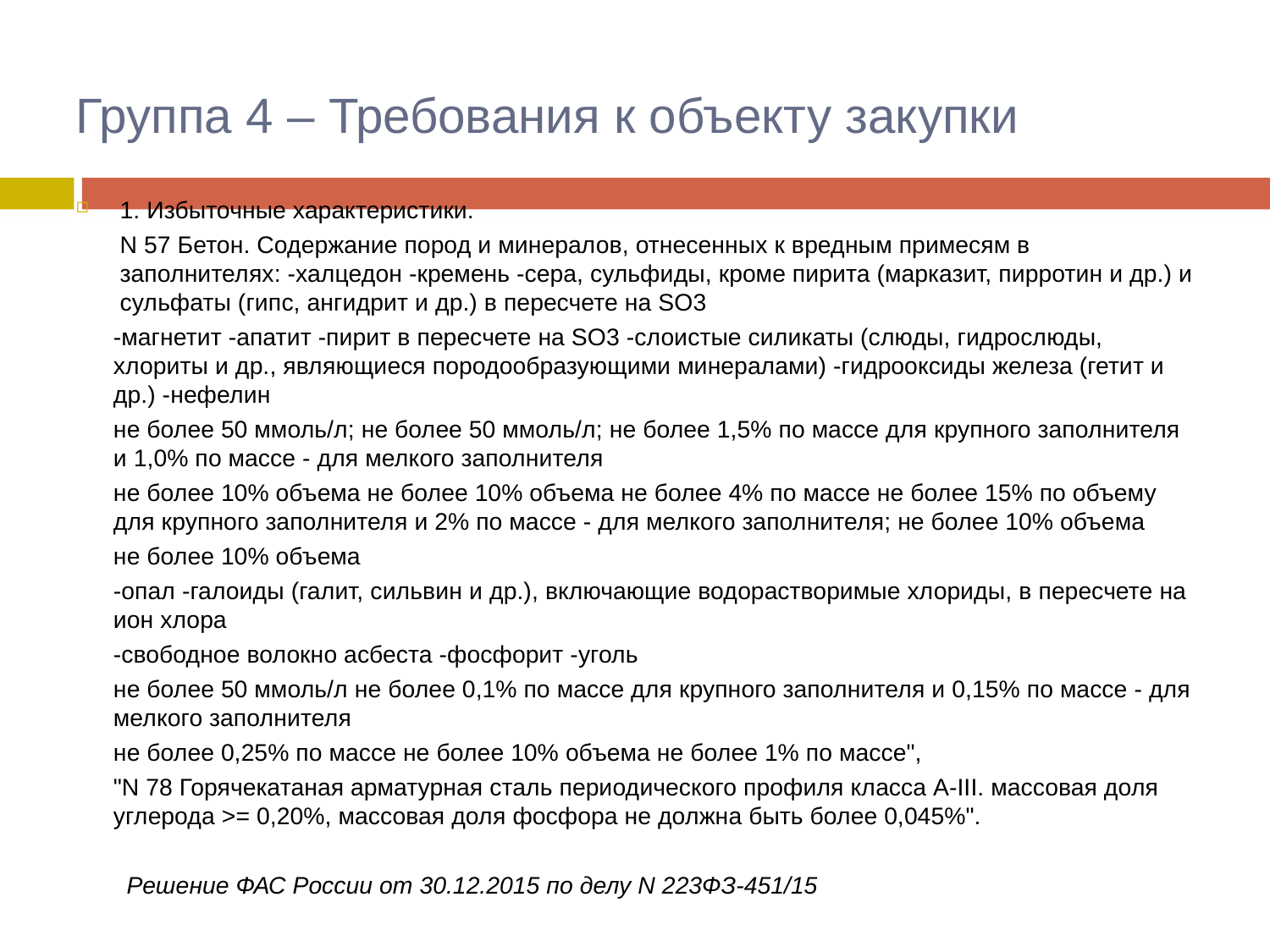

# Группа 4 – Требования к объекту закупки

1. Избыточные характеристики.
	N 57 Бетон. Содержание пород и минералов, отнесенных к вредным примесям в заполнителях: -халцедон -кремень -сера, сульфиды, кроме пирита (марказит, пирротин и др.) и сульфаты (гипс, ангидрит и др.) в пересчете на SO3
-магнетит -апатит -пирит в пересчете на SO3 -слоистые силикаты (слюды, гидрослюды, хлориты и др., являющиеся породообразующими минералами) -гидрооксиды железа (гетит и др.) -нефелин
не более 50 ммоль/л; не более 50 ммоль/л; не более 1,5% по массе для крупного заполнителя и 1,0% по массе - для мелкого заполнителя
не более 10% объема не более 10% объема не более 4% по массе не более 15% по объему для крупного заполнителя и 2% по массе - для мелкого заполнителя; не более 10% объема
не более 10% объема
-опал -галоиды (галит, сильвин и др.), включающие водорастворимые хлориды, в пересчете на ион хлора
-свободное волокно асбеста -фосфорит -уголь
не более 50 ммоль/л не более 0,1% по массе для крупного заполнителя и 0,15% по массе - для мелкого заполнителя
не более 0,25% по массе не более 10% объема не более 1% по массе",
"N 78 Горячекатаная арматурная сталь периодического профиля класса А-III. массовая доля углерода >= 0,20%, массовая доля фосфора не должна быть более 0,045%".

	 Решение ФАС России от 30.12.2015 по делу N 223ФЗ-451/15